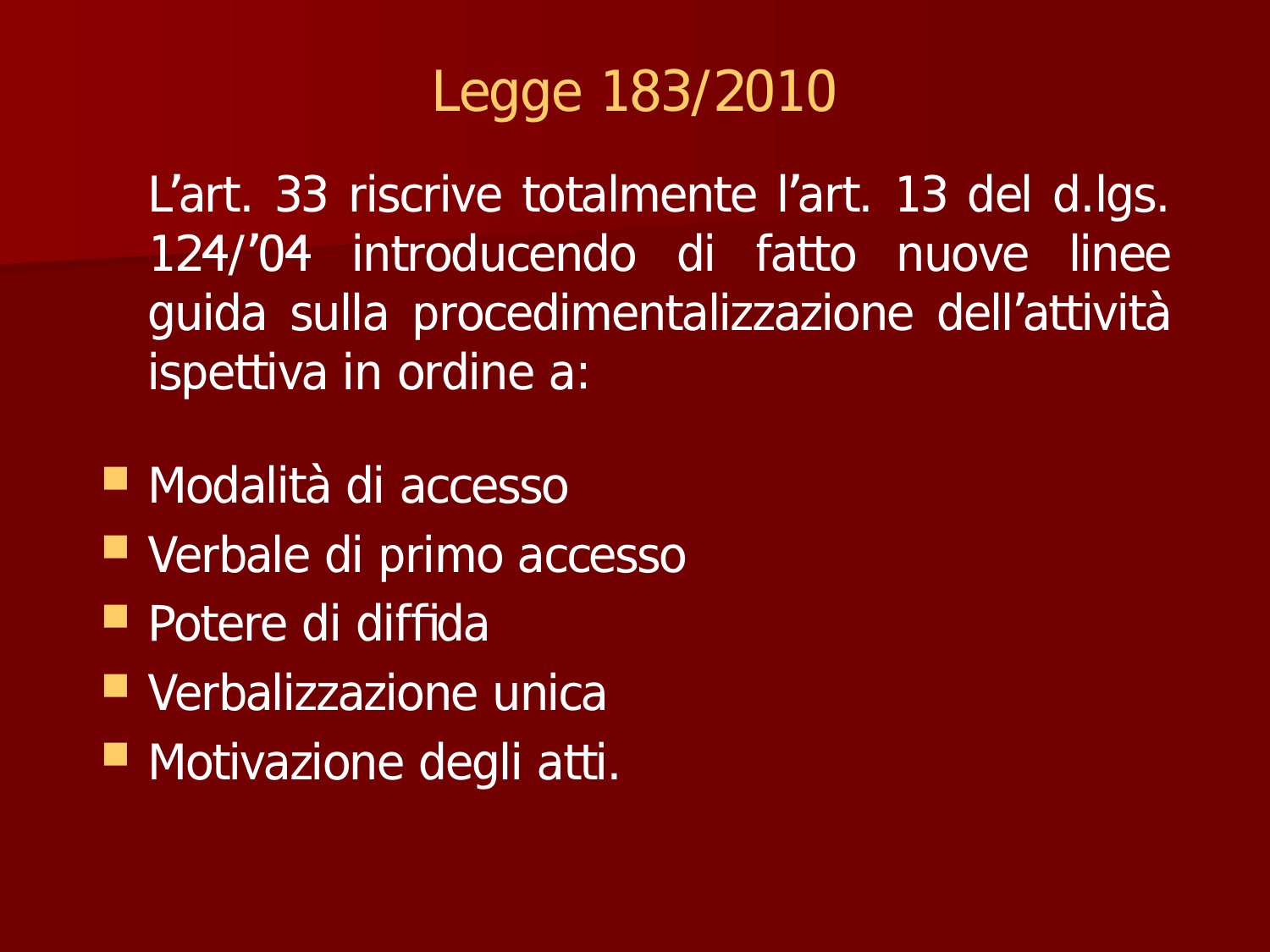

# Legge 183/2010
	L’art. 33 riscrive totalmente l’art. 13 del d.lgs. 124/’04 introducendo di fatto nuove linee guida sulla procedimentalizzazione dell’attività ispettiva in ordine a:

Modalità di accesso
Verbale di primo accesso
Potere di diffida
Verbalizzazione unica
Motivazione degli atti.